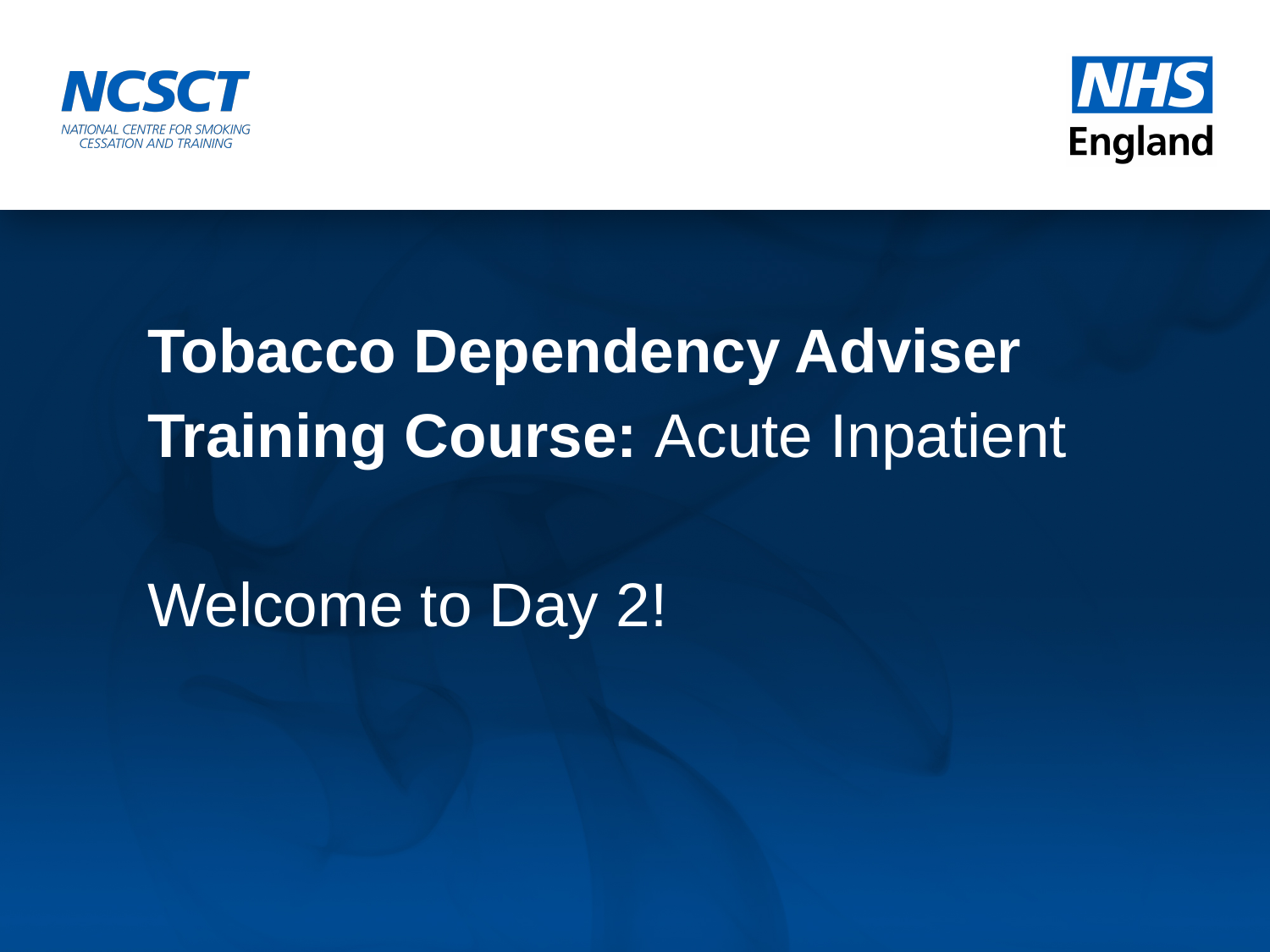

Tobacco Dependency Adviser Training Course: Acute Inpatient

Welcome to Day 2!